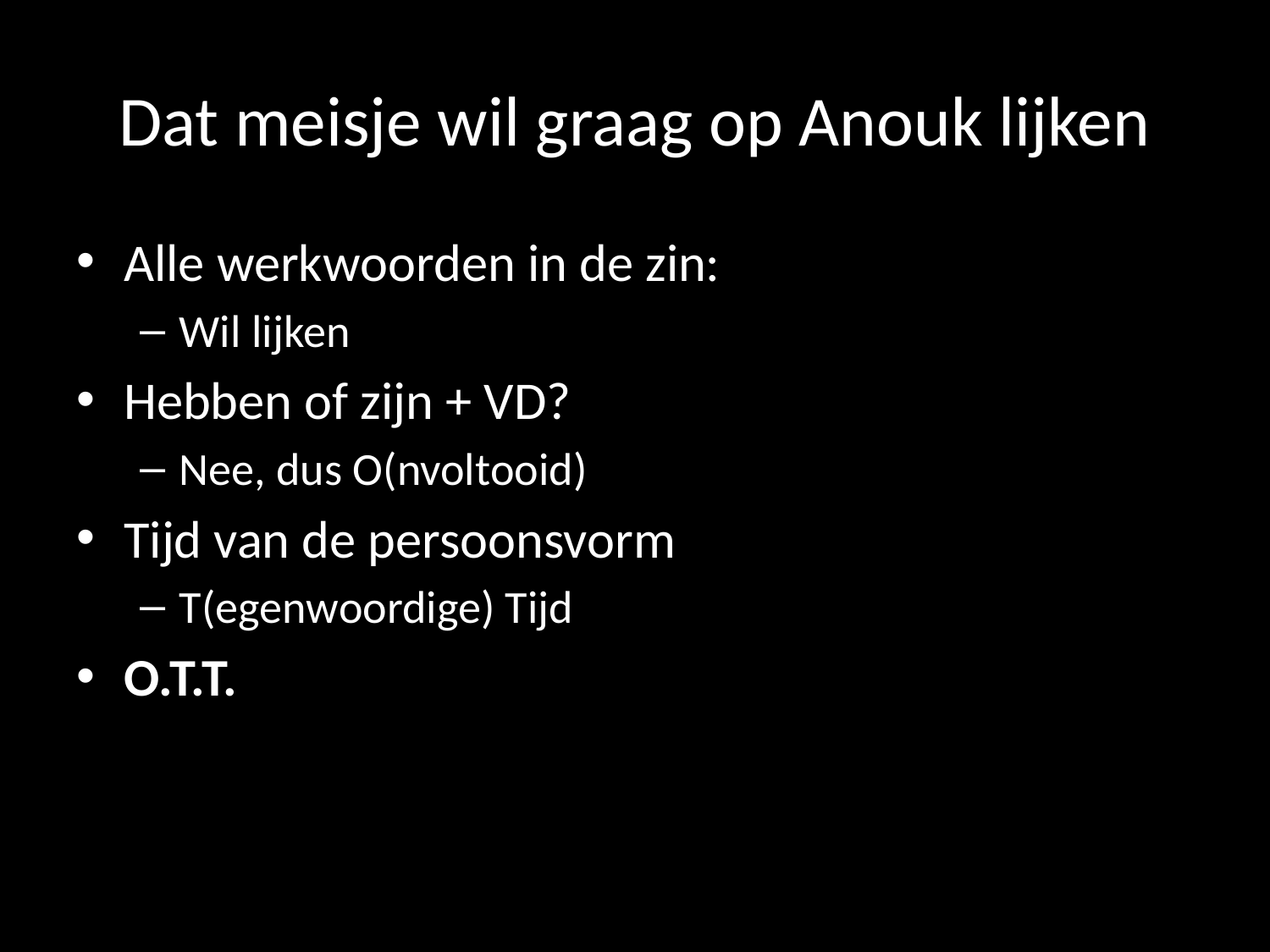

# Dat meisje wil graag op Anouk lijken
Alle werkwoorden in de zin:
Wil lijken
Hebben of zijn + VD?
Nee, dus O(nvoltooid)
Tijd van de persoonsvorm
T(egenwoordige) Tijd
O.T.T.